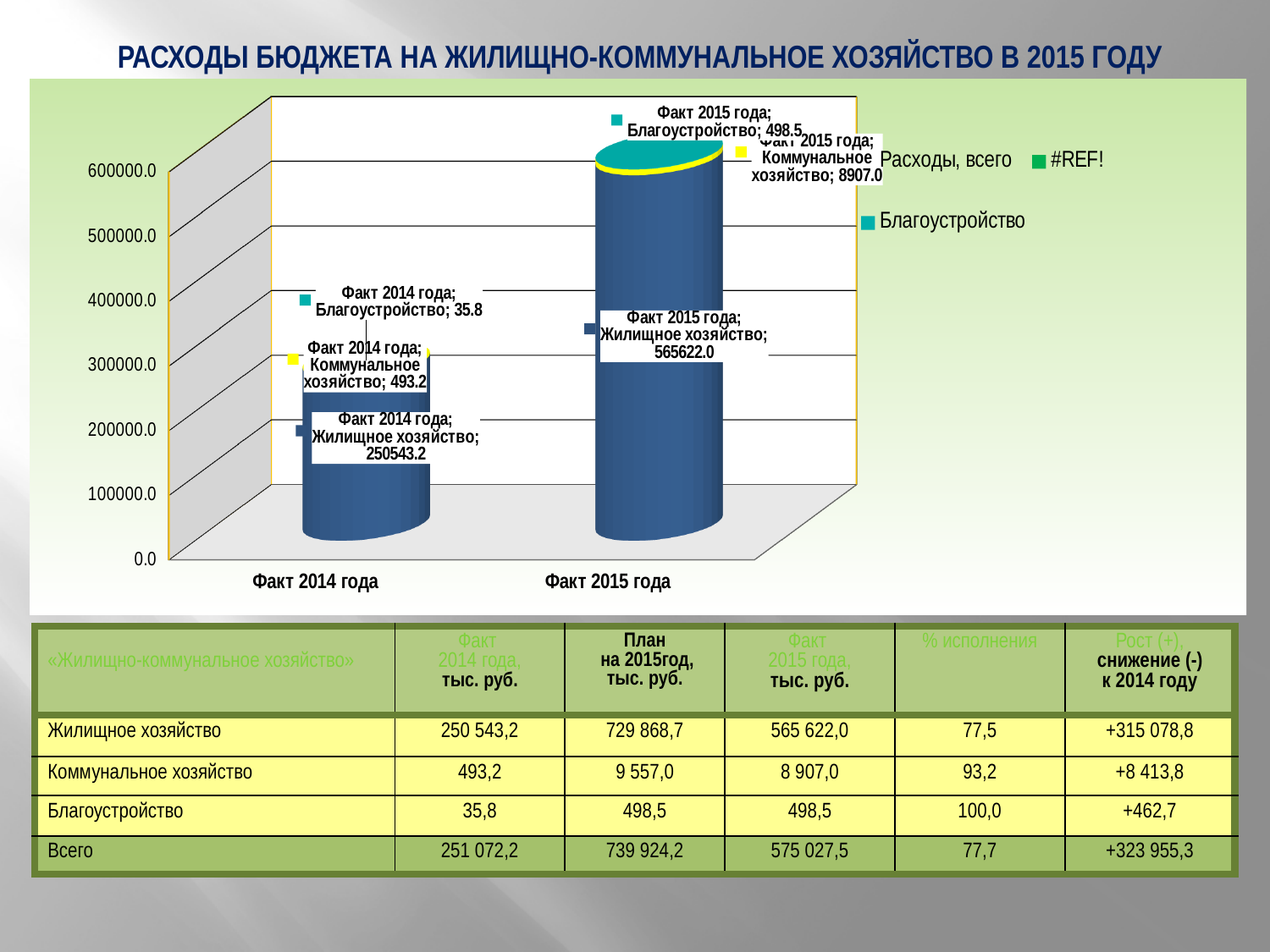

РАСХОДЫ БЮДЖЕТА НА ЖИЛИЩНО-КОММУНАЛЬНОЕ ХОЗЯЙСТВО В 2015 ГОДУ

[unsupported chart]

| «Жилищно-коммунальное хозяйство» | Факт 2014 года, тыс. руб. | План на 2015год, тыс. руб. | Факт 2015 года, тыс. руб. | % исполнения | Рост (+), снижение (-) к 2014 году |
| --- | --- | --- | --- | --- | --- |
| Жилищное хозяйство | 250 543,2 | 729 868,7 | 565 622,0 | 77,5 | +315 078,8 |
| Коммунальное хозяйство | 493,2 | 9 557,0 | 8 907,0 | 93,2 | +8 413,8 |
| Благоустройство | 35,8 | 498,5 | 498,5 | 100,0 | +462,7 |
| Всего | 251 072,2 | 739 924,2 | 575 027,5 | 77,7 | +323 955,3 |